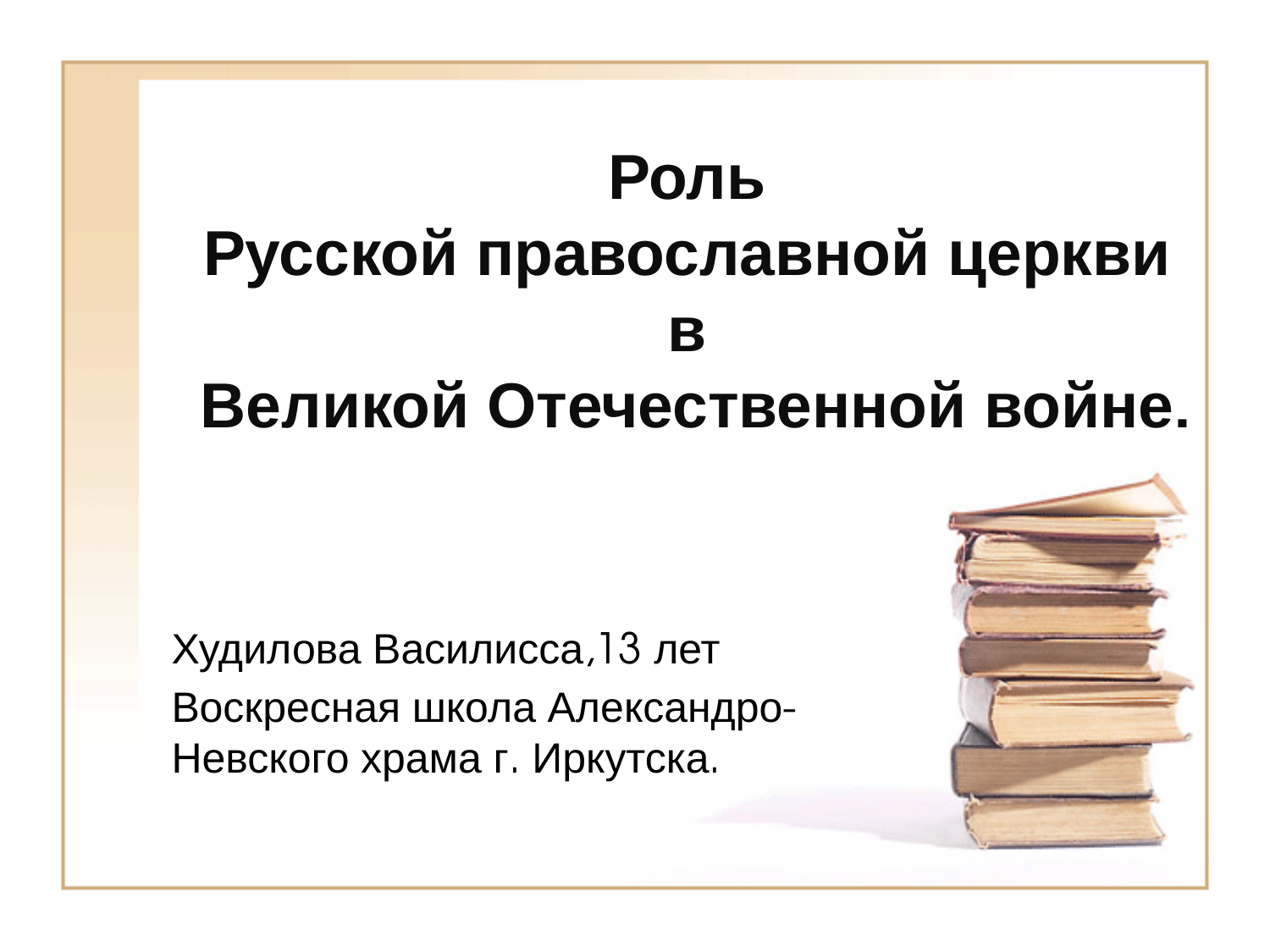

# Роль Русской православной церкви в Великой Отечественной войне.
Худилова Василисса,13 лет
Воскресная школа Александро-Невского храма г. Иркутска.